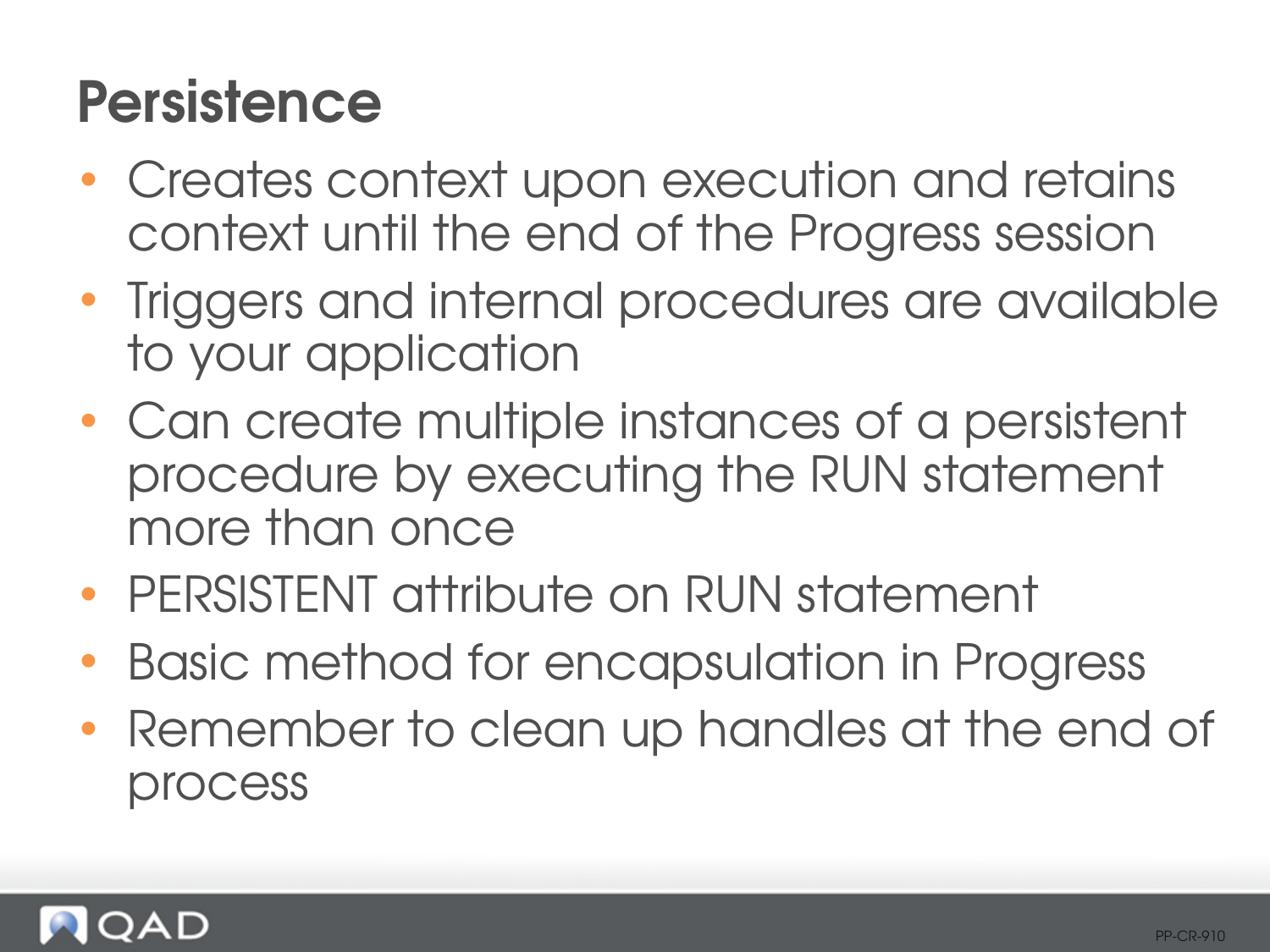

# Persistence
Creates context upon execution and retains context until the end of the Progress session
Triggers and internal procedures are available to your application
Can create multiple instances of a persistent procedure by executing the RUN statement more than once
PERSISTENT attribute on RUN statement
Basic method for encapsulation in Progress
Remember to clean up handles at the end of process

PP-CR-910